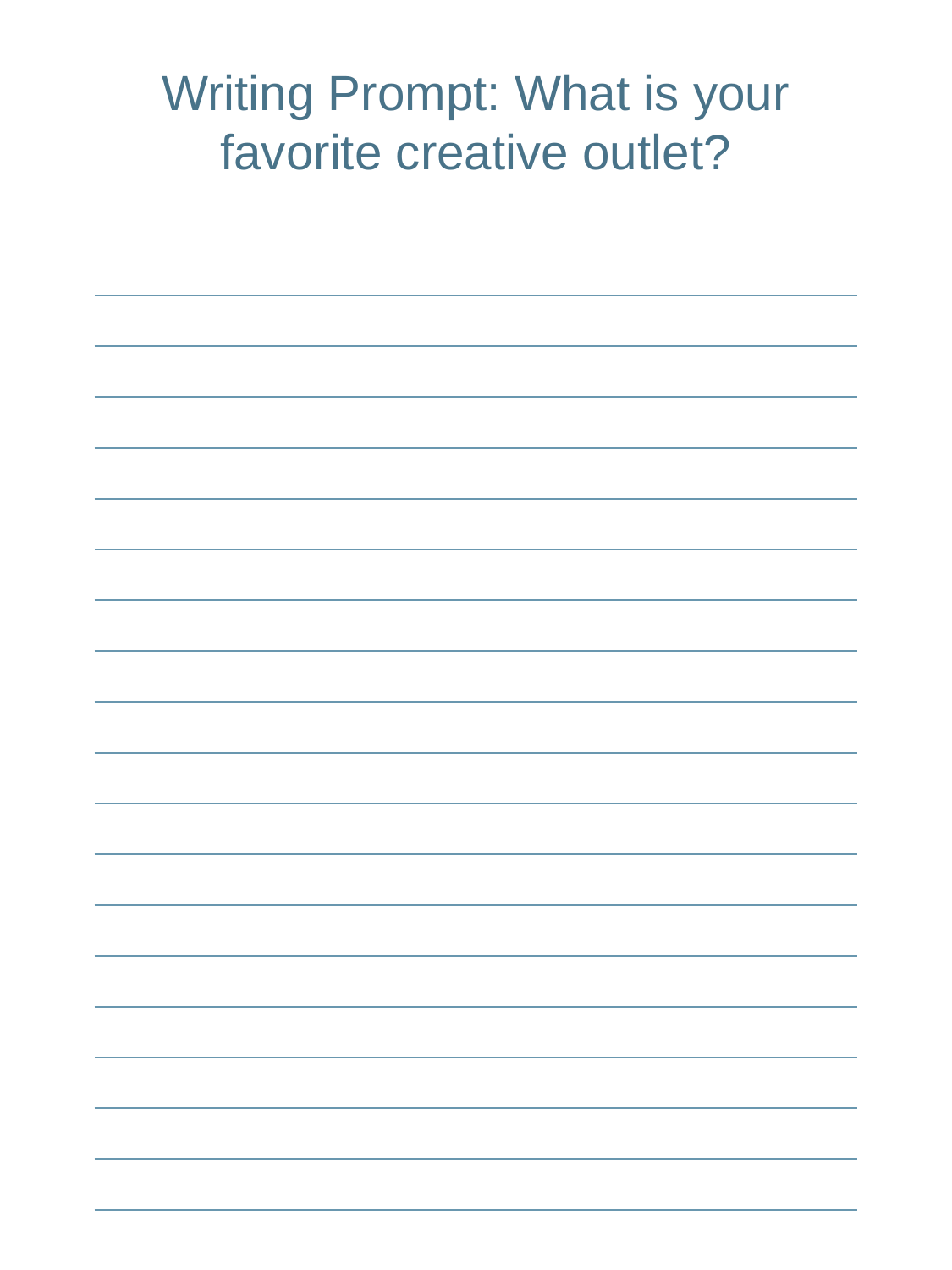

Writing Prompt: What is your favorite creative outlet?
|  |
| --- |
|  |
|  |
|  |
|  |
|  |
|  |
|  |
|  |
|  |
|  |
|  |
|  |
|  |
|  |
|  |
|  |
|  |